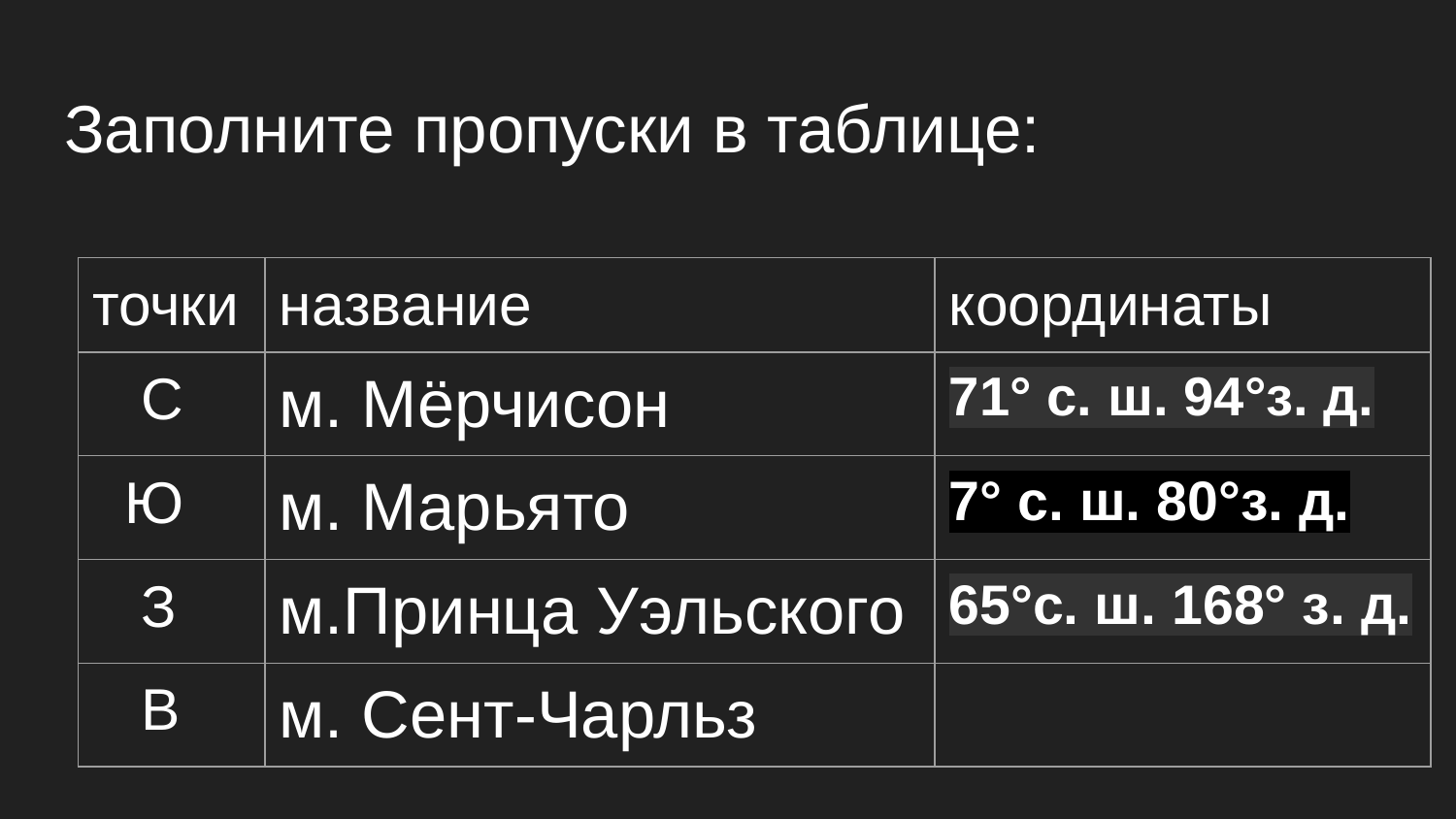

# Заполните пропуски в таблице:

| точки | название | координаты |
| --- | --- | --- |
| С | м. Мёрчисон | 71° с. ш. 94°з. д. |
| Ю | м. Марьято | 7° с. ш. 80°з. д. |
| З | м.Принца Уэльского | 65°с. ш. 168° з. д. |
| В | м. Сент-Чарльз |  |